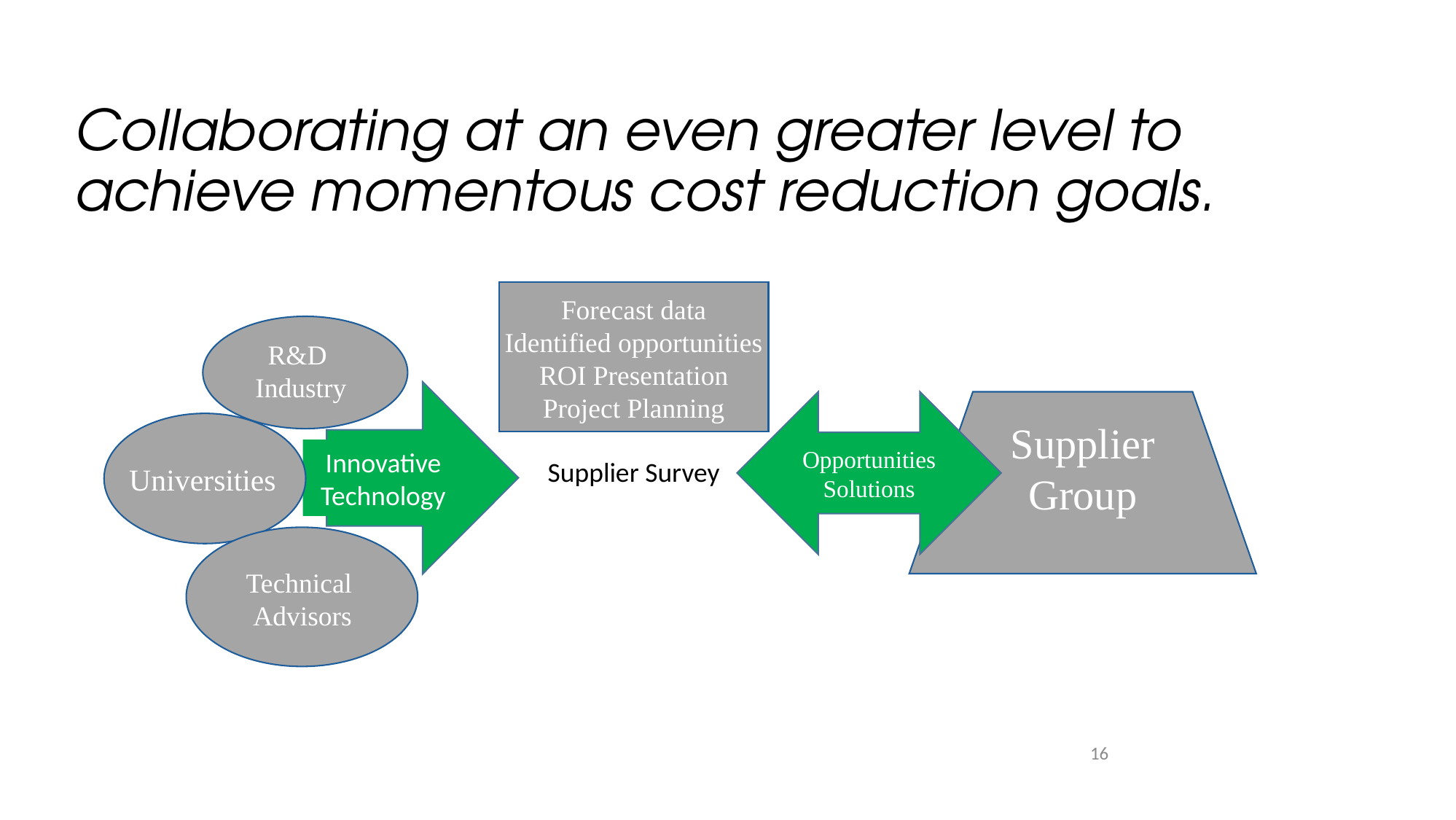

# Collaborating at an even greater level to achieve momentous cost reduction goals.

Forecast data
Identified opportunities
ROI Presentation
Project Planning

R&D
Industry

Innovative Technology

Opportunities
Solutions

Supplier Group

Universities
Supplier Survey

Solution Categories:
Raw Materials
Material processing
Machining
Assembly
Packaging / Transportation
Tooling & Capital
Inspection & Testing

Technical
Advisors
16